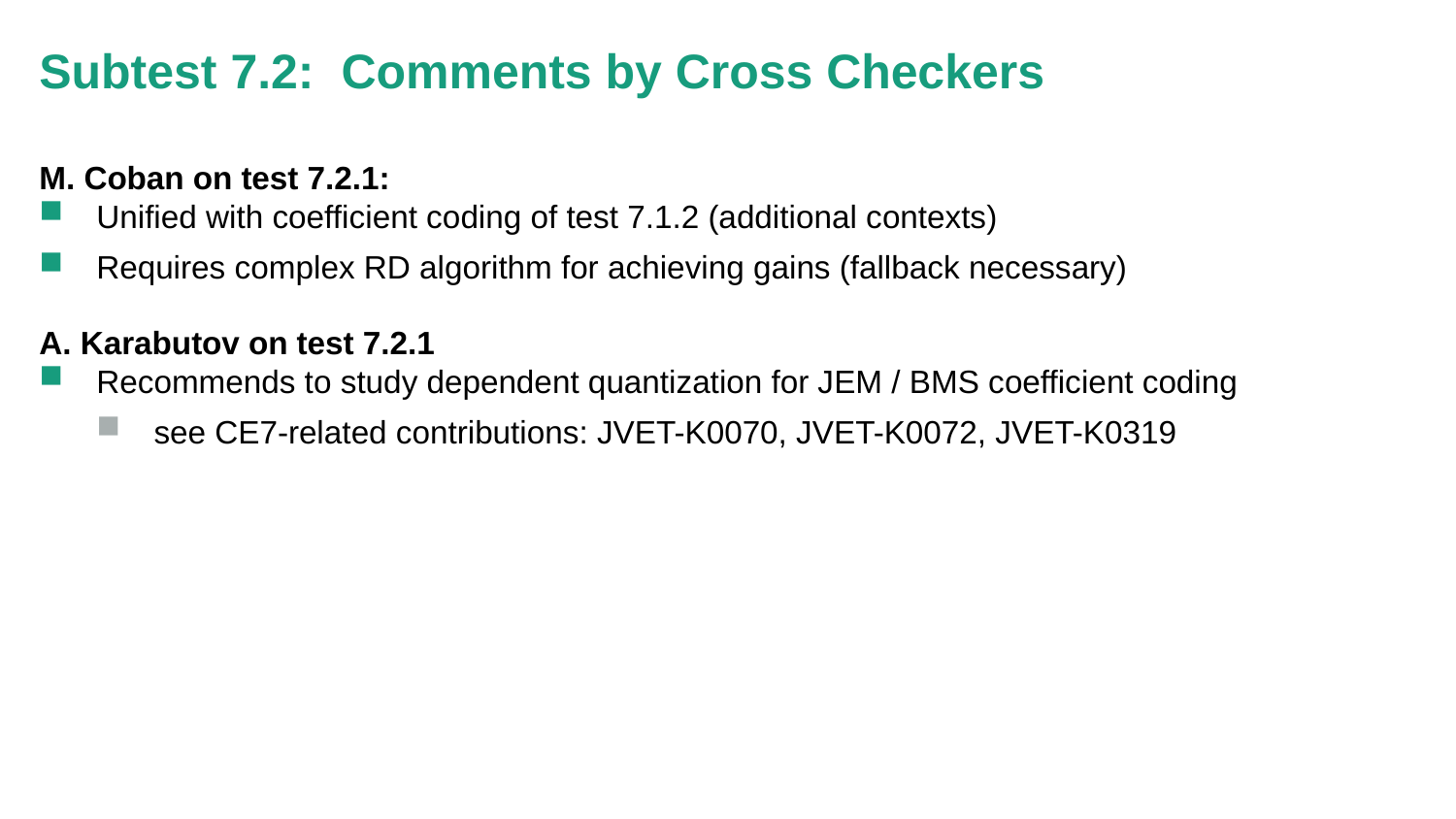

# Subtest 7.2:  Comments by Cross Checkers
M. Coban on test 7.2.1:
Unified with coefficient coding of test 7.1.2 (additional contexts)
Requires complex RD algorithm for achieving gains (fallback necessary)
A. Karabutov on test 7.2.1
Recommends to study dependent quantization for JEM / BMS coefficient coding
see CE7-related contributions: JVET-K0070, JVET-K0072, JVET-K0319